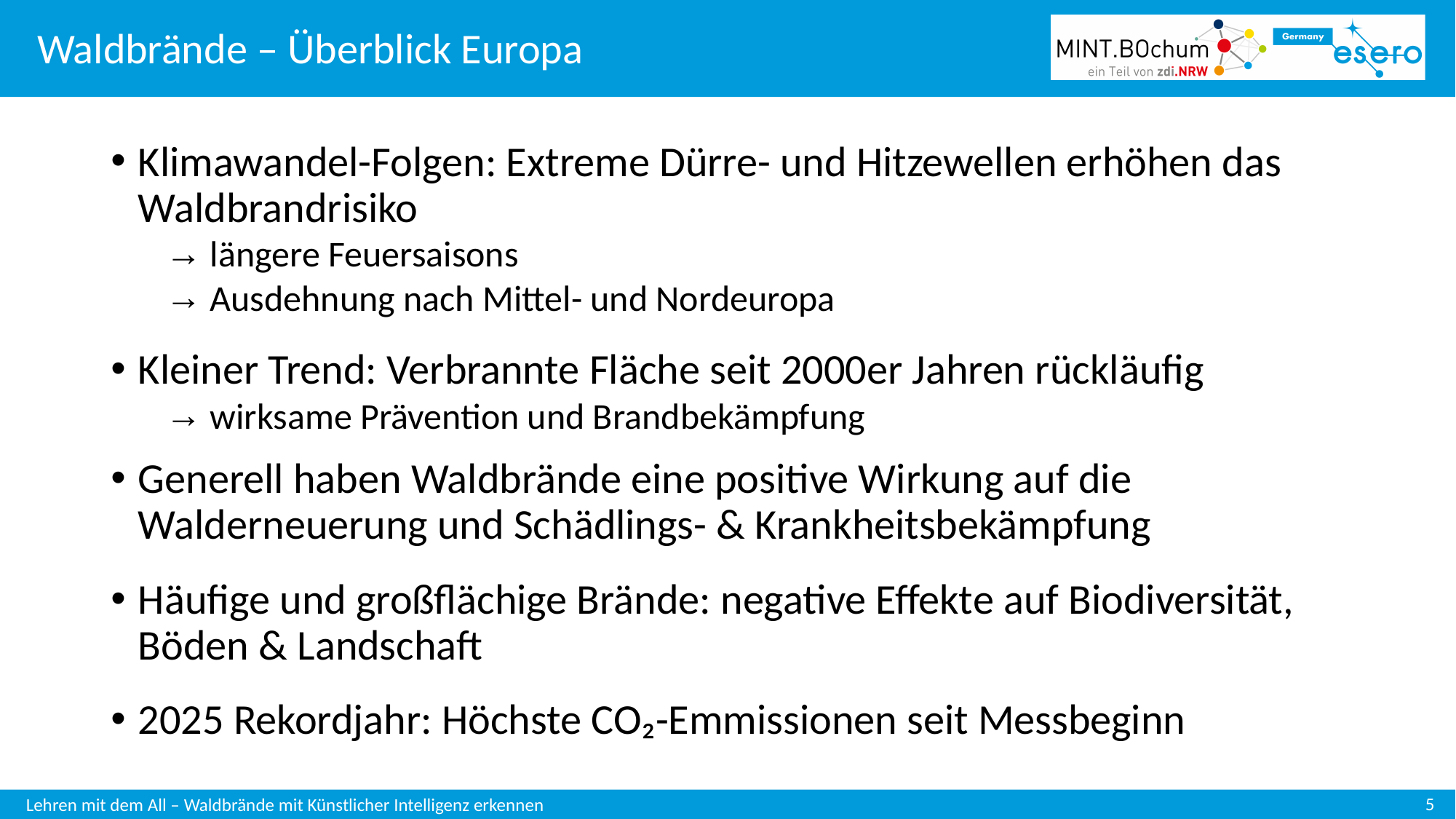

# Waldbrände – Überblick Europa
Klimawandel-Folgen: Extreme Dürre- und Hitzewellen erhöhen das Waldbrandrisiko
 längere Feuersaisons
 Ausdehnung nach Mittel- und Nordeuropa
Kleiner Trend: Verbrannte Fläche seit 2000er Jahren rückläufig
 wirksame Prävention und Brandbekämpfung
Generell haben Waldbrände eine positive Wirkung auf die Walderneuerung und Schädlings- & Krankheitsbekämpfung
Häufige und großflächige Brände: negative Effekte auf Biodiversität, Böden & Landschaft
2025 Rekordjahr: Höchste CO₂-Emmissionen seit Messbeginn